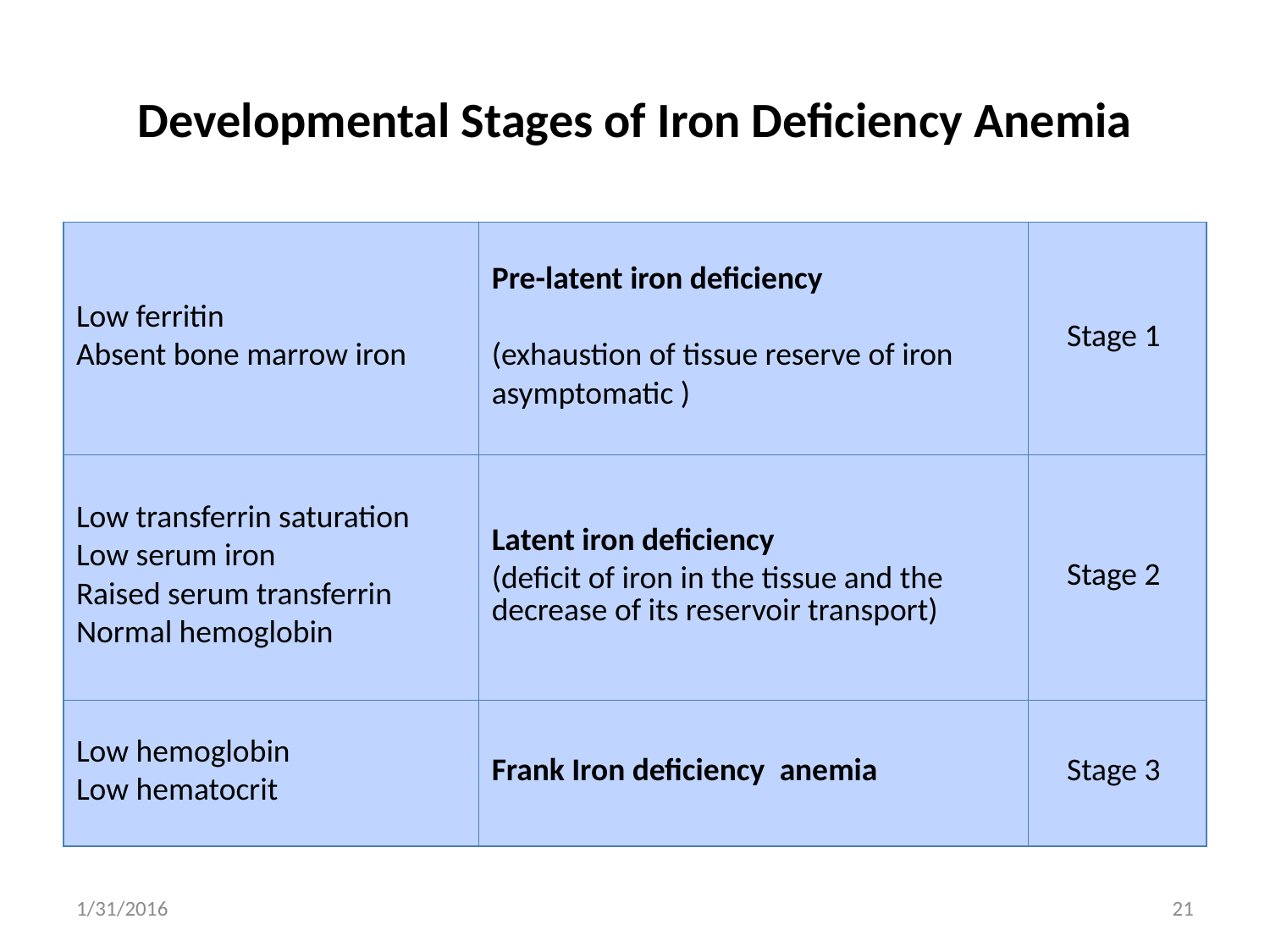

# Developmental Stages of Iron Deficiency Anemia

| Low ferritin Absent bone marrow iron | Pre-latent iron deficiency (exhaustion of tissue reserve of iron asymptomatic ) | Stage 1 |
| --- | --- | --- |
| Low transferrin saturation Low serum iron Raised serum transferrin Normal hemoglobin | Latent iron deficiency (deficit of iron in the tissue and the decrease of its reservoir transport) | Stage 2 |
| Low hemoglobin Low hematocrit | Frank Iron deficiency anemia | Stage 3 |
1/31/2016
21